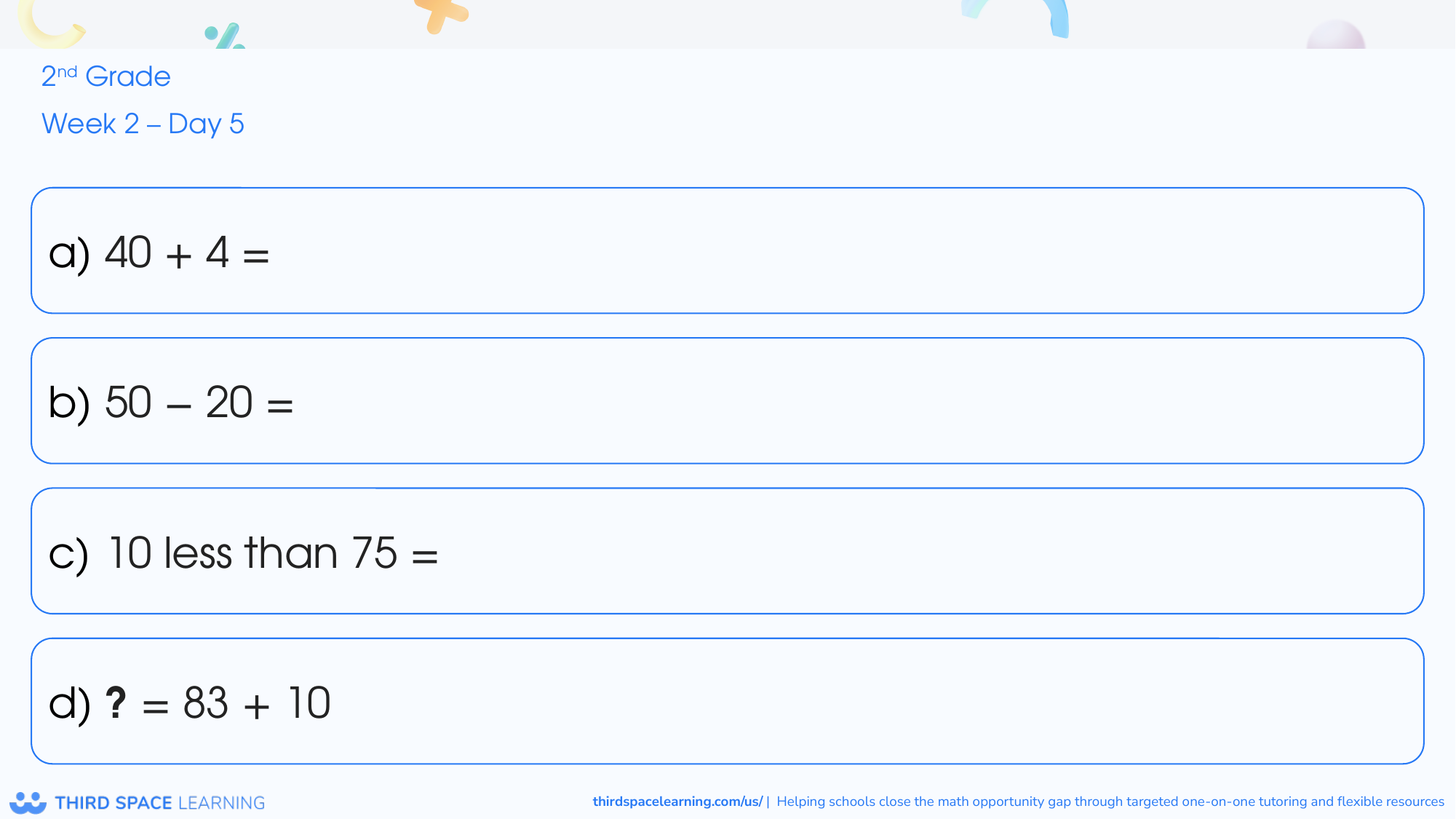

2nd Grade
Week 2 – Day 5
40 + 4 =
50 − 20 =
10 less than 75 =
? = 83 + 10